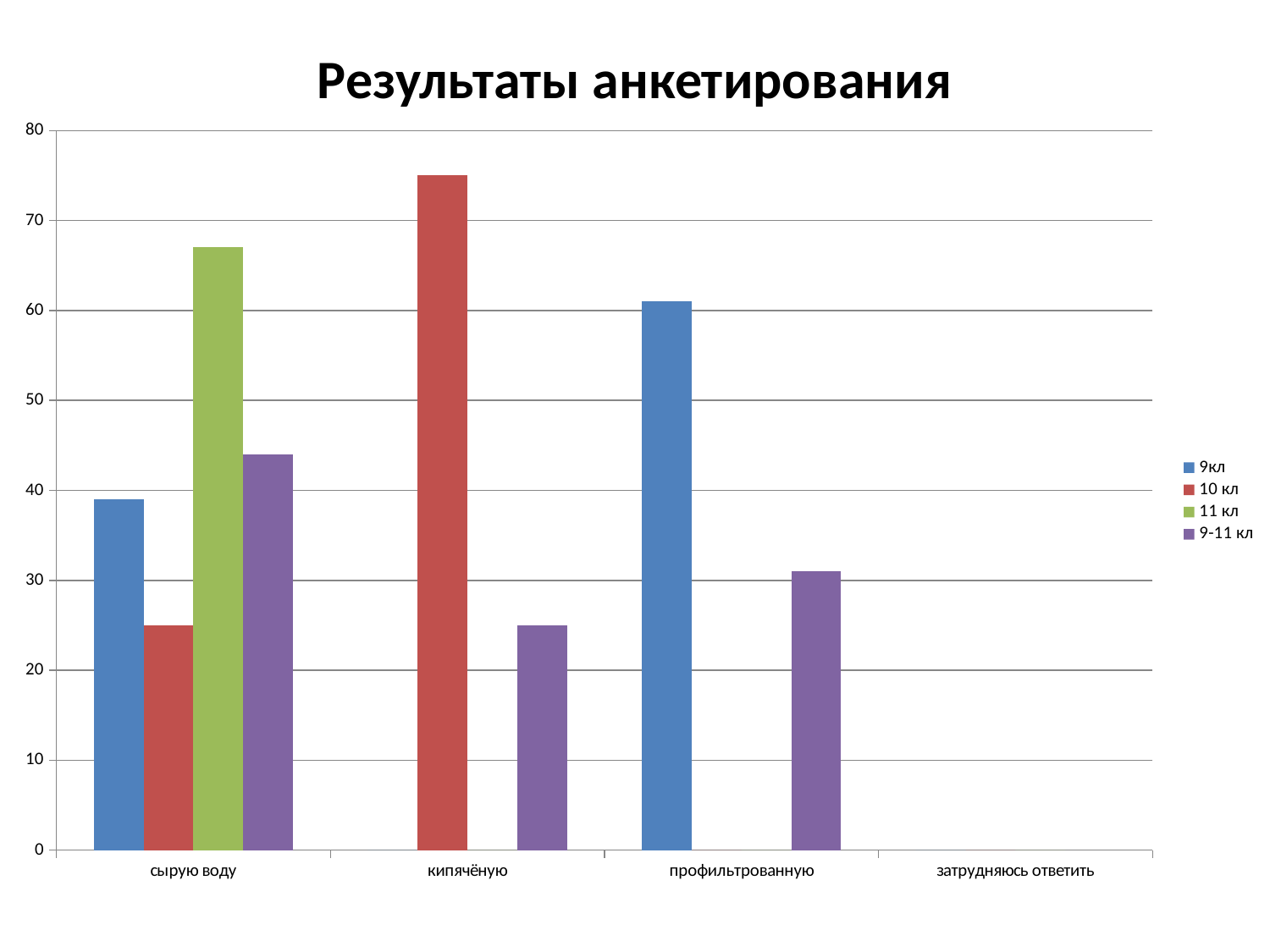

# Результаты анкетирования

### Chart

| Category | 9кл | 10 кл | 11 кл | 9-11 кл |
|---|---|---|---|---|
| сырую воду | 39.0 | 25.0 | 67.0 | 44.0 |
| кипячёную | 0.0 | 75.0 | 0.0 | 25.0 |
| профильтрованную | 61.0 | 0.0 | 0.0 | 31.0 |
| затрудняюсь ответить | 0.0 | 0.0 | 0.0 | None |